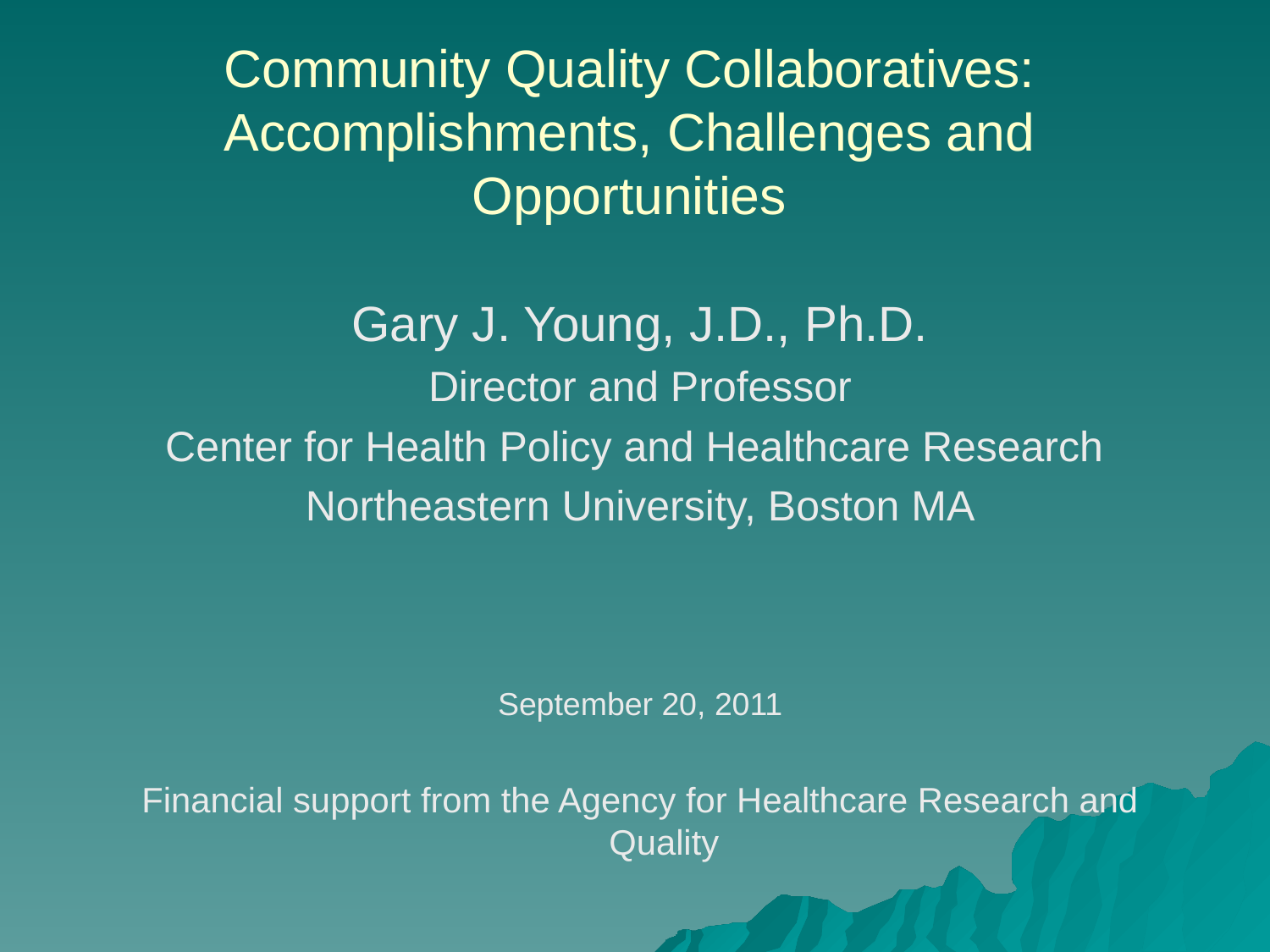

Community Quality Collaboratives: Accomplishments, Challenges and Opportunities
Gary J. Young, J.D., Ph.D.
Director and Professor
Center for Health Policy and Healthcare Research
Northeastern University, Boston MA

September 20, 2011

Financial support from the Agency for Healthcare Research and Quality